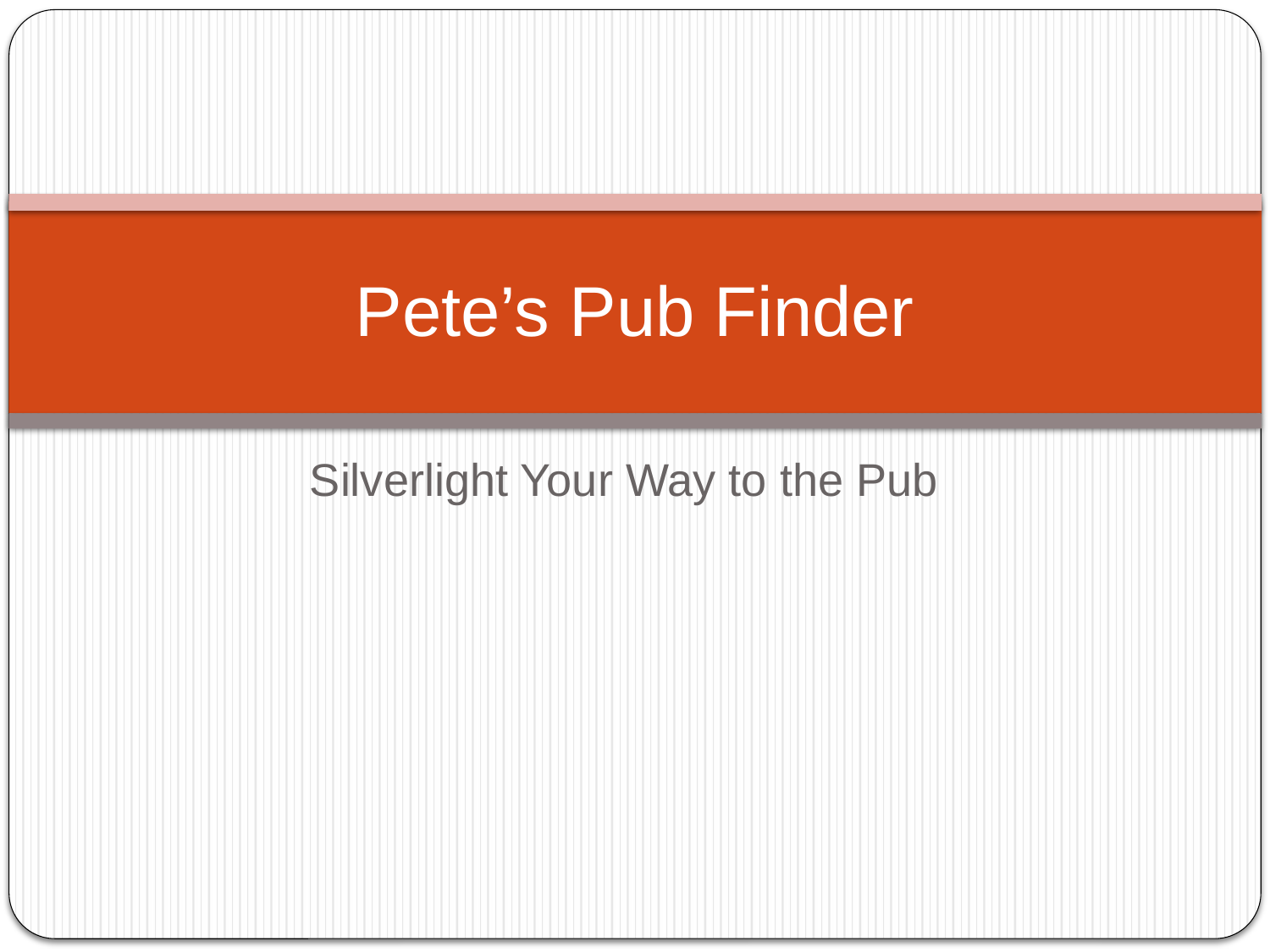

# Pete’s Pub Finder
Silverlight Your Way to the Pub